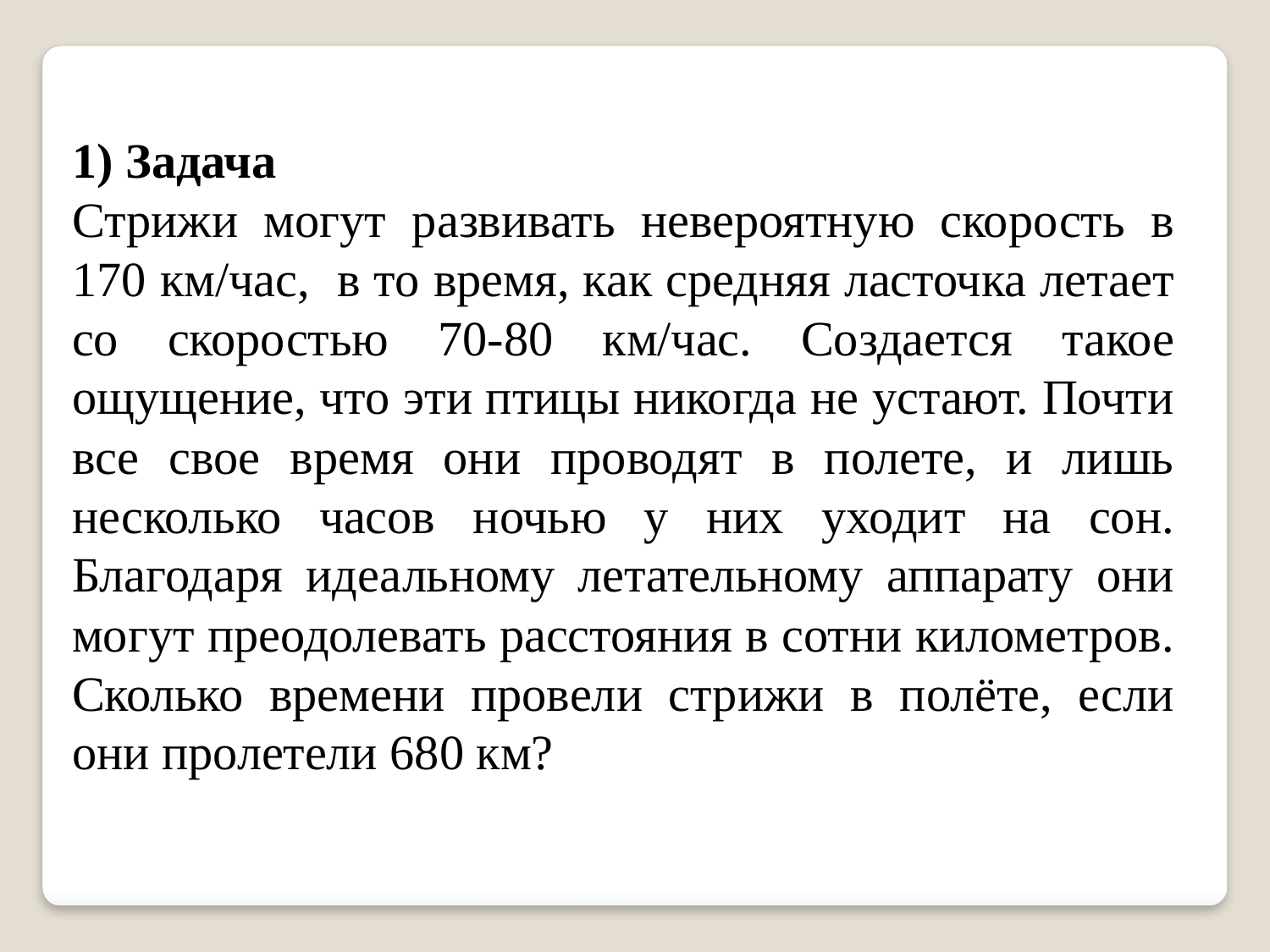

1) Задача
Стрижи могут развивать невероятную скорость в 170 км/час,  в то время, как средняя ласточка летает со скоростью 70-80 км/час. Создается такое ощущение, что эти птицы никогда не устают. Почти все свое время они проводят в полете, и лишь несколько часов ночью у них уходит на сон. Благодаря идеальному летательному аппарату они могут преодолевать расстояния в сотни километров. Сколько времени провели стрижи в полёте, если они пролетели 680 км?